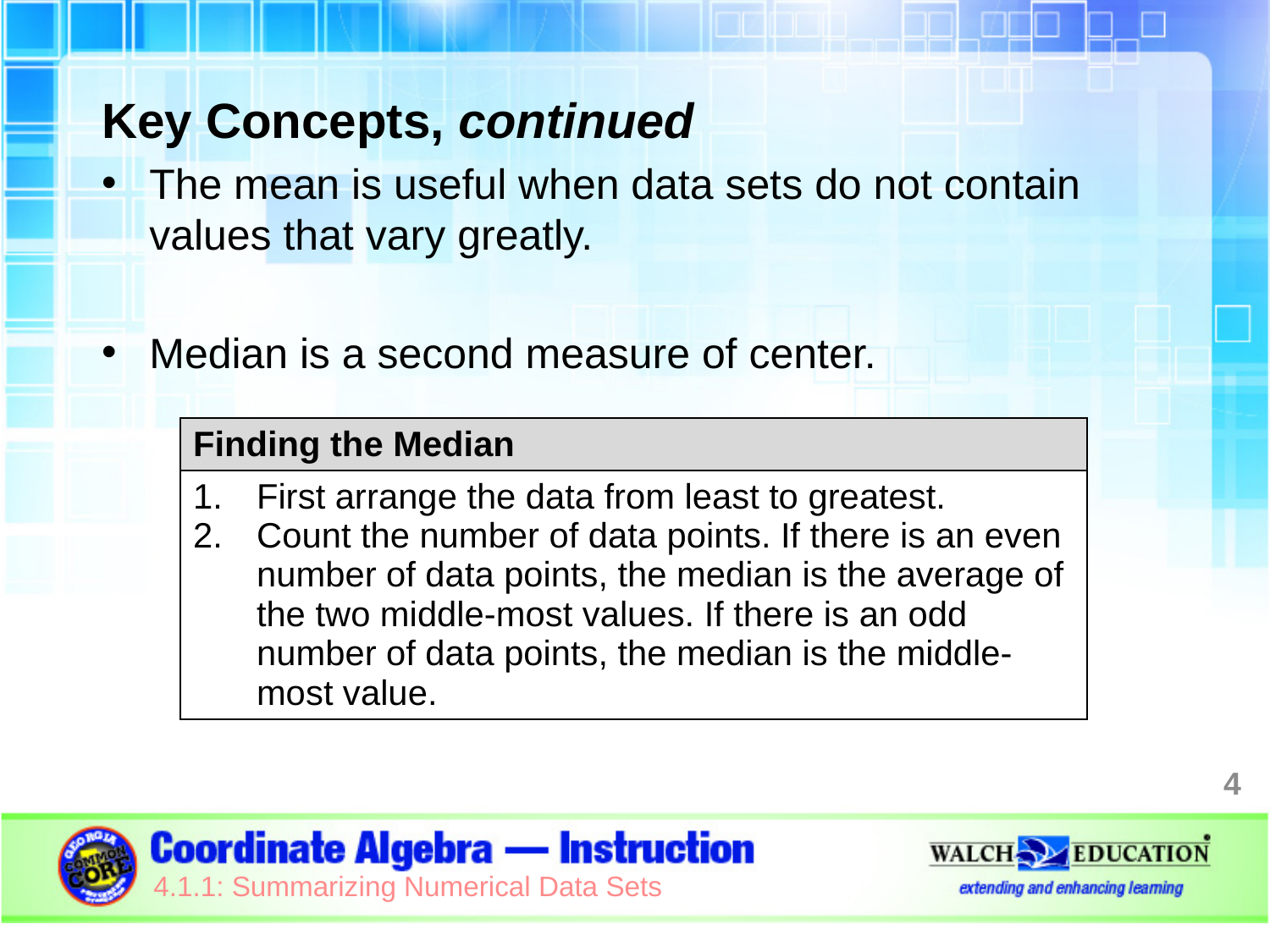

Key Concepts, continued
The mean is useful when data sets do not contain values that vary greatly.

Median is a second measure of center.
| Finding the Median |
| --- |
| First arrange the data from least to greatest. Count the number of data points. If there is an even number of data points, the median is the average of the two middle-most values. If there is an odd number of data points, the median is the middle-most value. |
4
4.1.1: Summarizing Numerical Data Sets